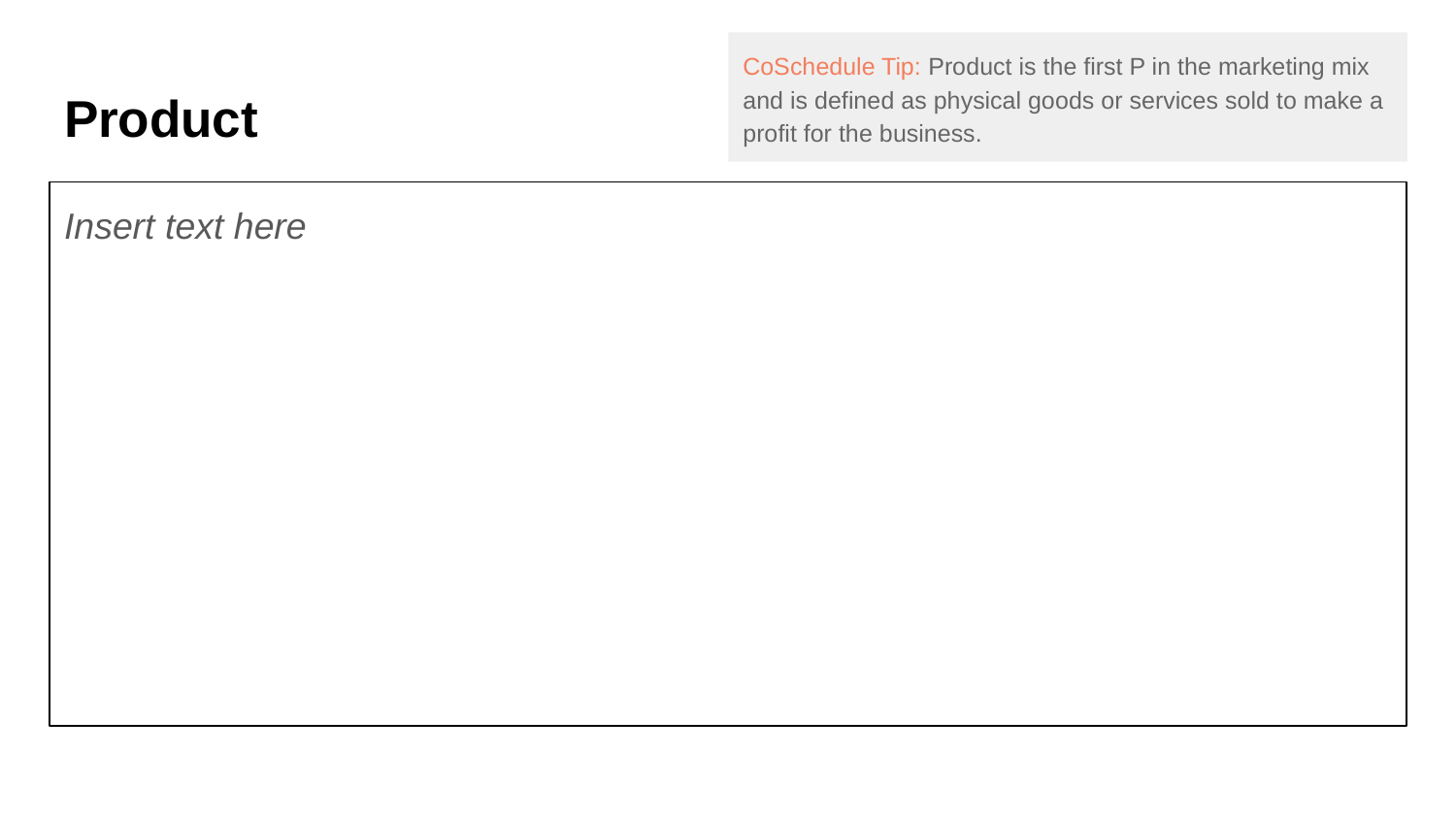

CoSchedule Tip: Product is the first P in the marketing mix and is defined as physical goods or services sold to make a profit for the business.
# Product
Insert text here